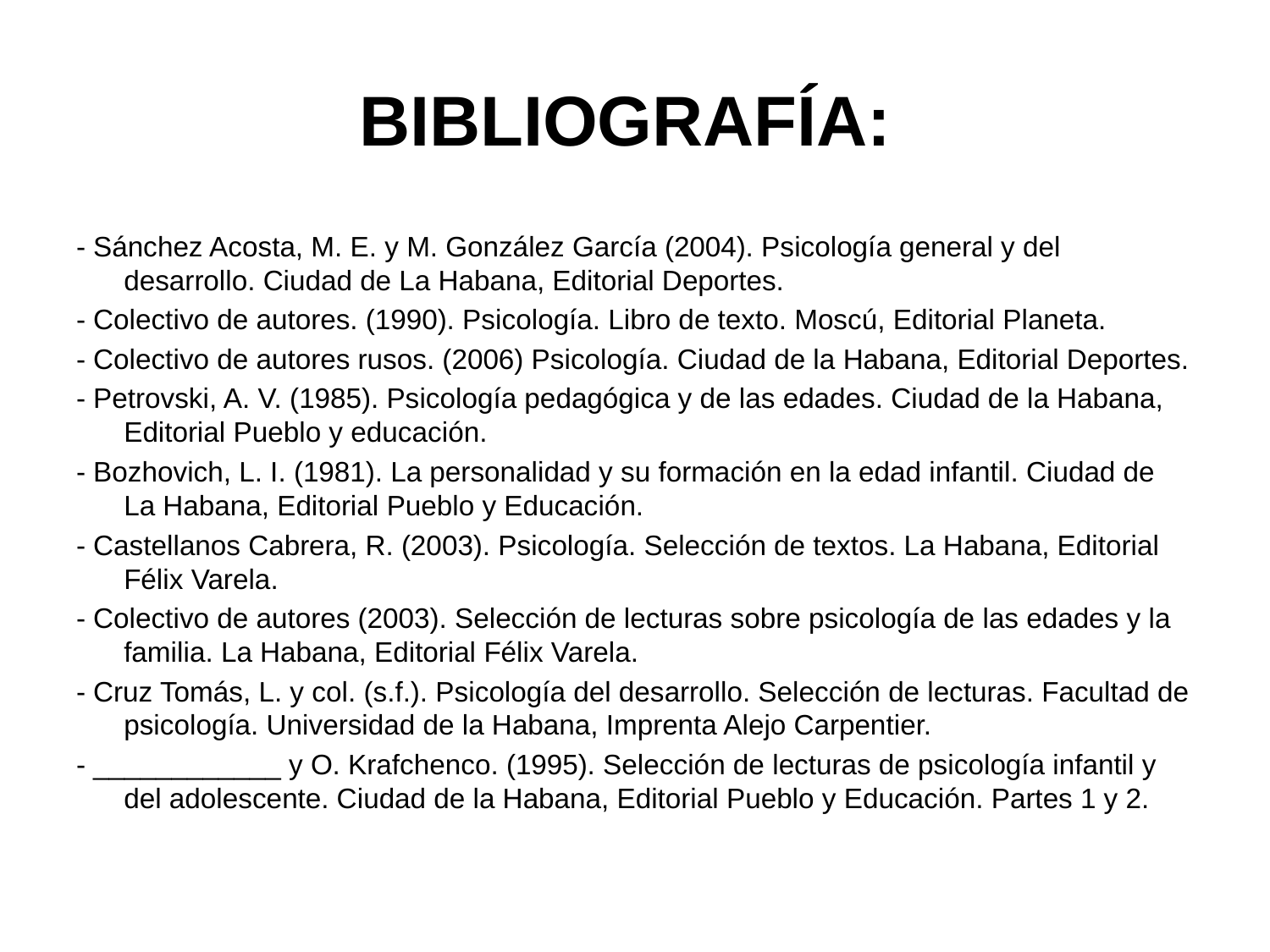

# BIBLIOGRAFÍA:
- Sánchez Acosta, M. E. y M. González García (2004). Psicología general y del desarrollo. Ciudad de La Habana, Editorial Deportes.
- Colectivo de autores. (1990). Psicología. Libro de texto. Moscú, Editorial Planeta.
- Colectivo de autores rusos. (2006) Psicología. Ciudad de la Habana, Editorial Deportes.
- Petrovski, A. V. (1985). Psicología pedagógica y de las edades. Ciudad de la Habana, Editorial Pueblo y educación.
- Bozhovich, L. I. (1981). La personalidad y su formación en la edad infantil. Ciudad de La Habana, Editorial Pueblo y Educación.
- Castellanos Cabrera, R. (2003). Psicología. Selección de textos. La Habana, Editorial Félix Varela.
- Colectivo de autores (2003). Selección de lecturas sobre psicología de las edades y la familia. La Habana, Editorial Félix Varela.
- Cruz Tomás, L. y col. (s.f.). Psicología del desarrollo. Selección de lecturas. Facultad de psicología. Universidad de la Habana, Imprenta Alejo Carpentier.
- ____________ y O. Krafchenco. (1995). Selección de lecturas de psicología infantil y del adolescente. Ciudad de la Habana, Editorial Pueblo y Educación. Partes 1 y 2.